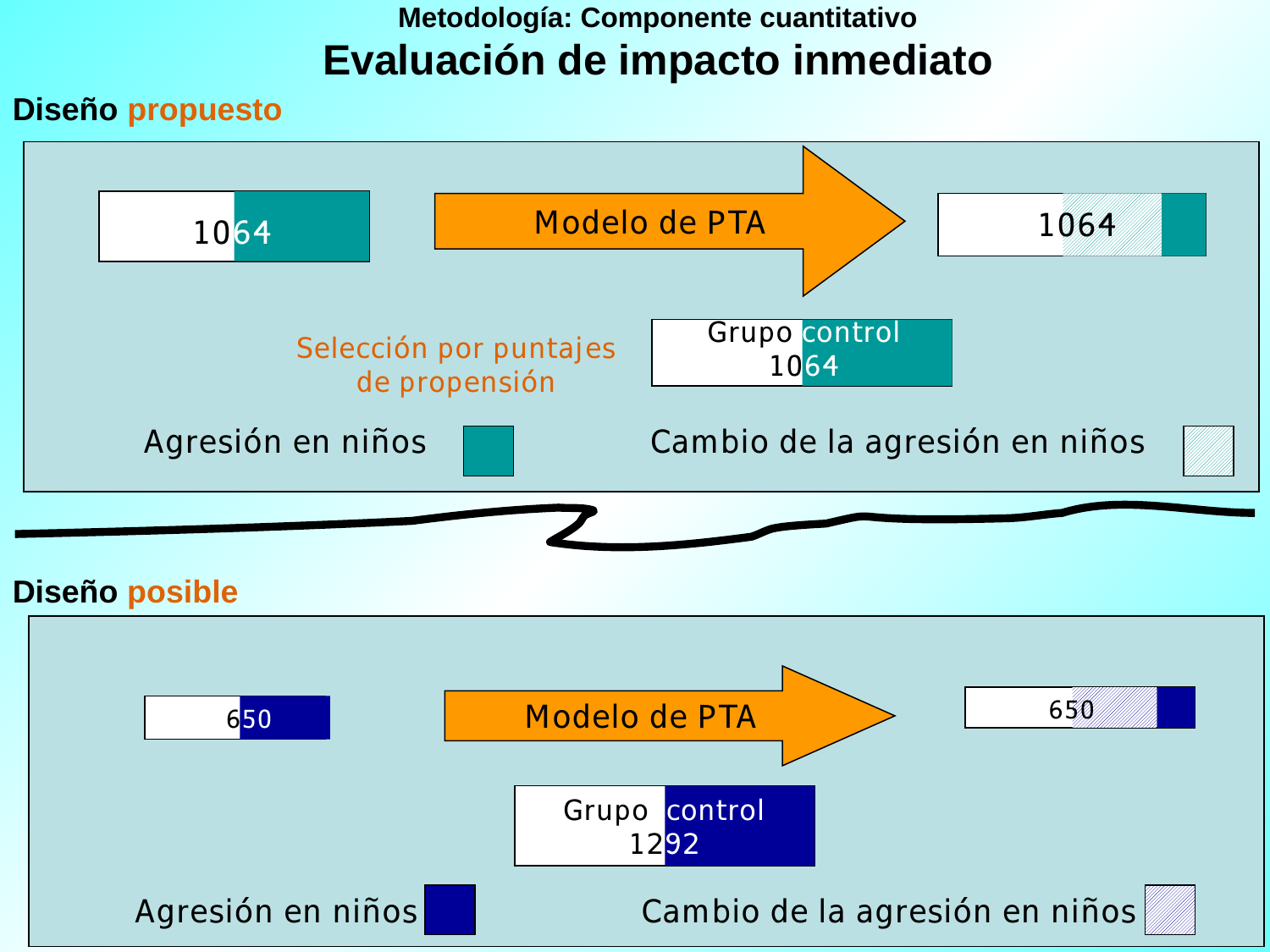

Metodología: Componente cuantitativo
Evaluación de impacto inmediato
Diseño propuesto

Modelo de PTA

1064

1064
Grupo control 1064

Selección por puntajes de propensión
Agresión en niños
Cambio de la agresión en niños

Diseño posible

Modelo de PTA

650

650

Grupo  control 1292
Agresión en niños

Cambio de la agresión en niños